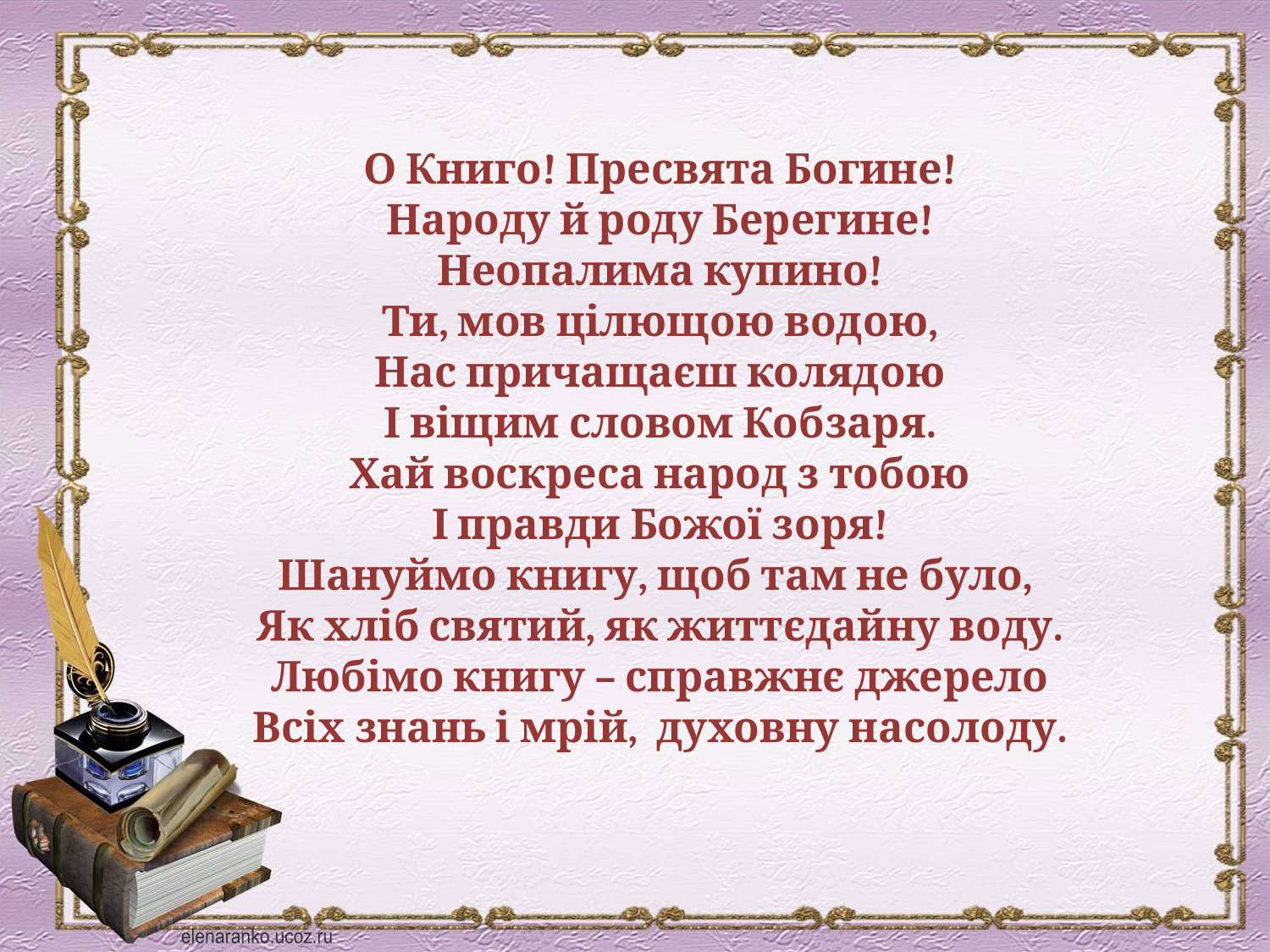

# О Книго! Пресвята Богине! Народу й роду Берегине! Неопалима купино! Ти, мов цілющою водою, Нас причащаєш колядою І віщим словом Кобзаря. Хай воскреса народ з тобою І правди Божої зоря! Шануймо книгу, щоб там не було, Як хліб святий, як життєдайну воду. Любімо книгу – справжнє джерело Всіх знань і мрій,  духовну насолоду.